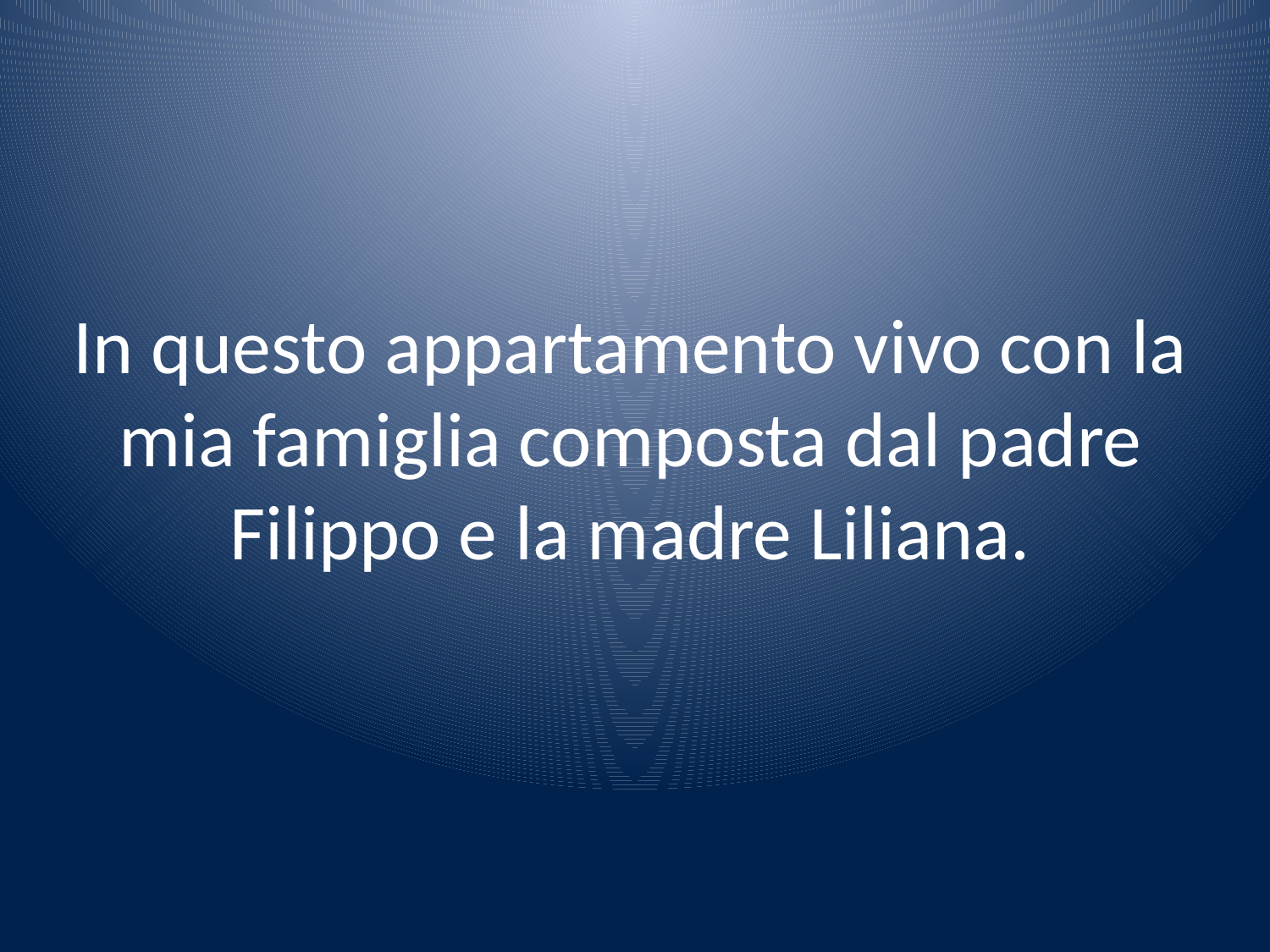

# In questo appartamento vivo con la mia famiglia composta dal padre Filippo e la madre Liliana.